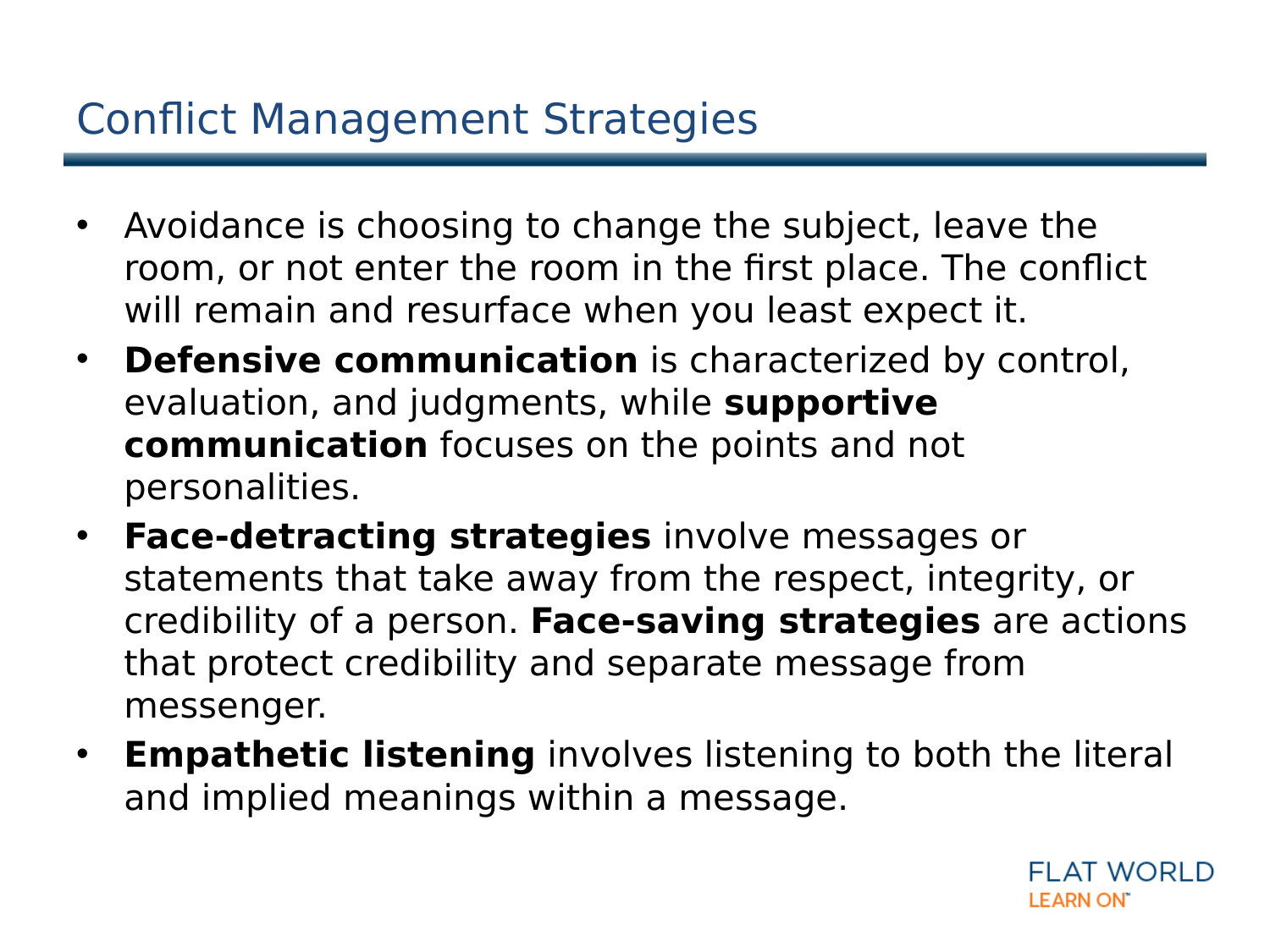

# Conflict Management Strategies
Avoidance is choosing to change the subject, leave the room, or not enter the room in the first place. The conflict will remain and resurface when you least expect it.
Defensive communication is characterized by control, evaluation, and judgments, while supportive  communication focuses on the points and not personalities.
Face-detracting strategies involve messages or statements that take away from the respect, integrity, or credibility of a person. Face-saving strategies are actions that protect credibility and separate message from messenger.
Empathetic listening involves listening to both the literal and implied meanings within a message.